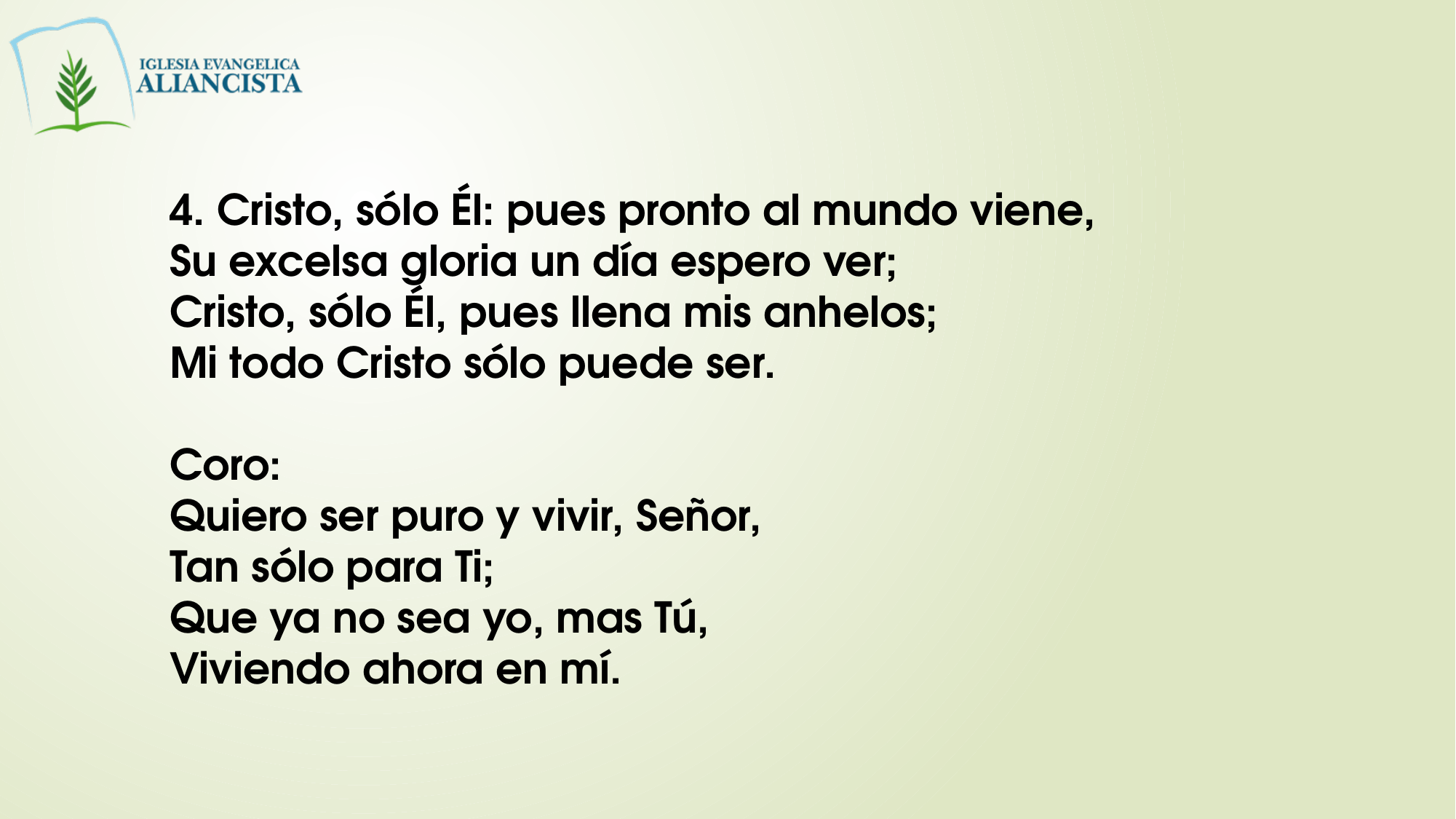

4. Cristo, sólo Él: pues pronto al mundo viene,
Su excelsa gloria un día espero ver;
Cristo, sólo Él, pues llena mis anhelos;
Mi todo Cristo sólo puede ser.

Coro:
Quiero ser puro y vivir, Señor,
Tan sólo para Ti;
Que ya no sea yo, mas Tú,
Viviendo ahora en mí.